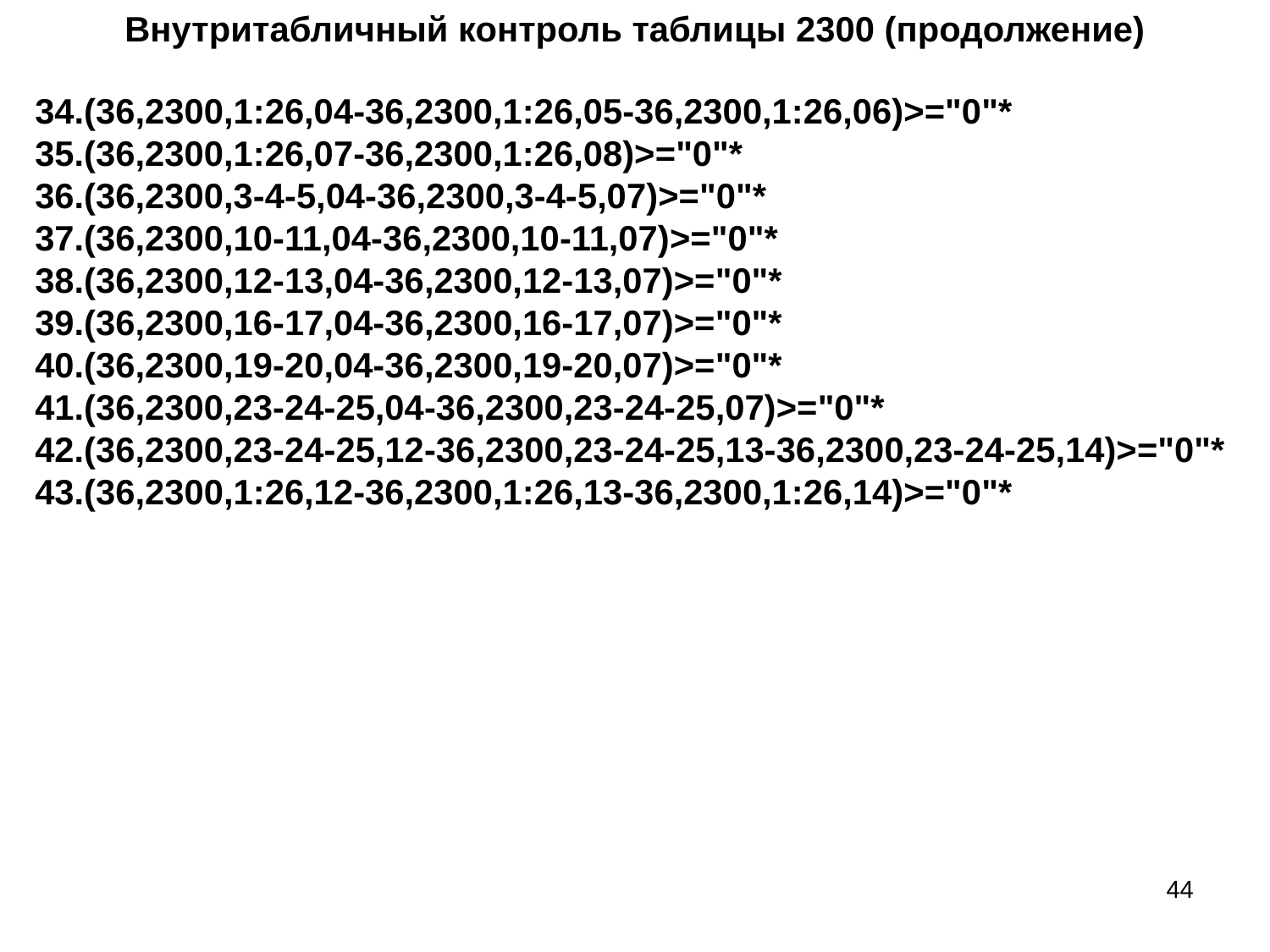

Внутритабличный контроль таблицы 2300 (продолжение)
34.(36,2300,1:26,04-36,2300,1:26,05-36,2300,1:26,06)>="0"*
35.(36,2300,1:26,07-36,2300,1:26,08)>="0"*
36.(36,2300,3-4-5,04-36,2300,3-4-5,07)>="0"*
37.(36,2300,10-11,04-36,2300,10-11,07)>="0"*
38.(36,2300,12-13,04-36,2300,12-13,07)>="0"*
39.(36,2300,16-17,04-36,2300,16-17,07)>="0"*
40.(36,2300,19-20,04-36,2300,19-20,07)>="0"*
41.(36,2300,23-24-25,04-36,2300,23-24-25,07)>="0"*
42.(36,2300,23-24-25,12-36,2300,23-24-25,13-36,2300,23-24-25,14)>="0"*
43.(36,2300,1:26,12-36,2300,1:26,13-36,2300,1:26,14)>="0"*

44